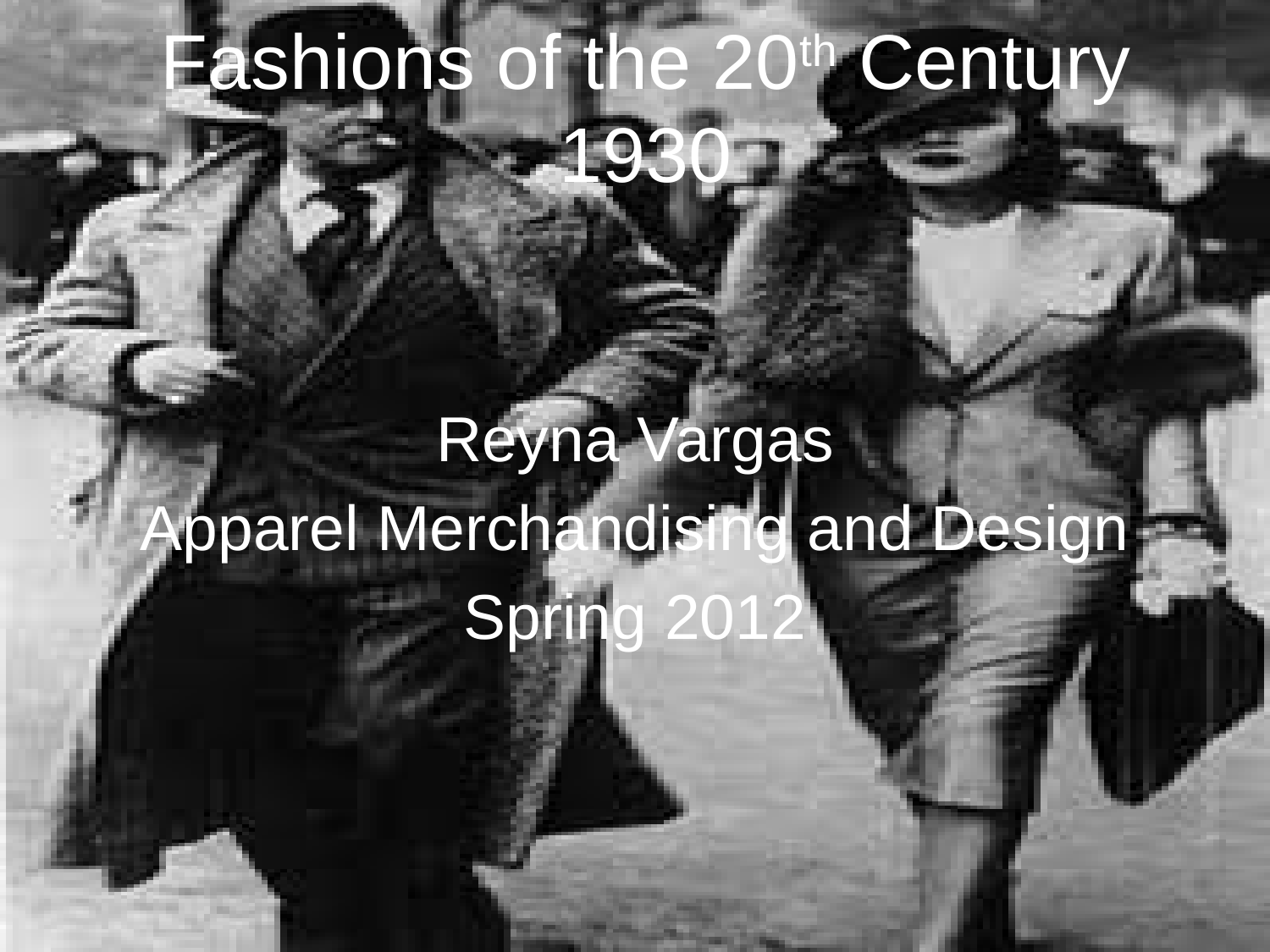

# Fashions of the 20th Century 1930
Reyna Vargas
Apparel Merchandising and Design
Spring 2012